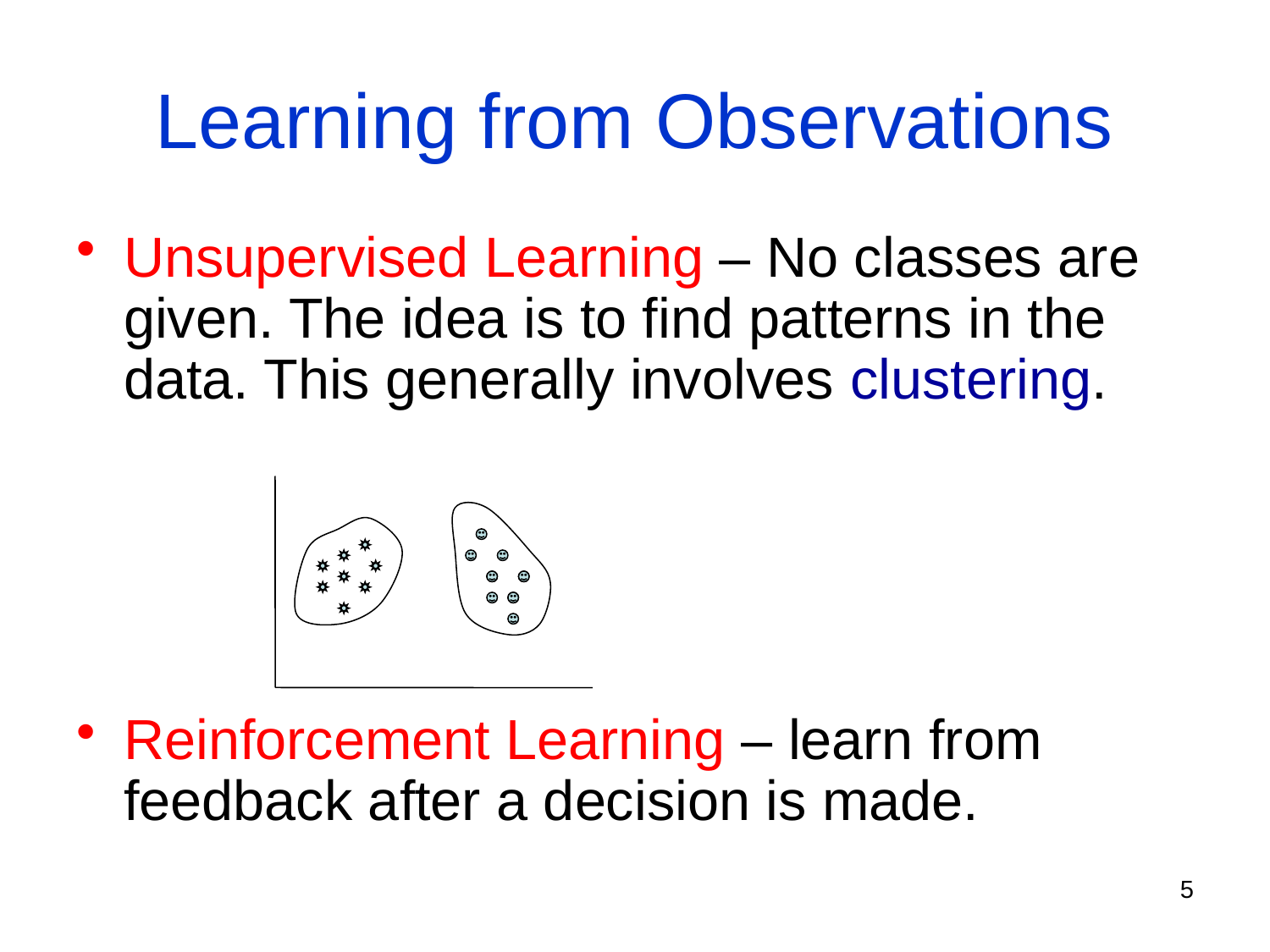

# Learning from Observations
Unsupervised Learning – No classes are given. The idea is to find patterns in the data. This generally involves clustering.

Reinforcement Learning – learn from feedback after a decision is made.

5